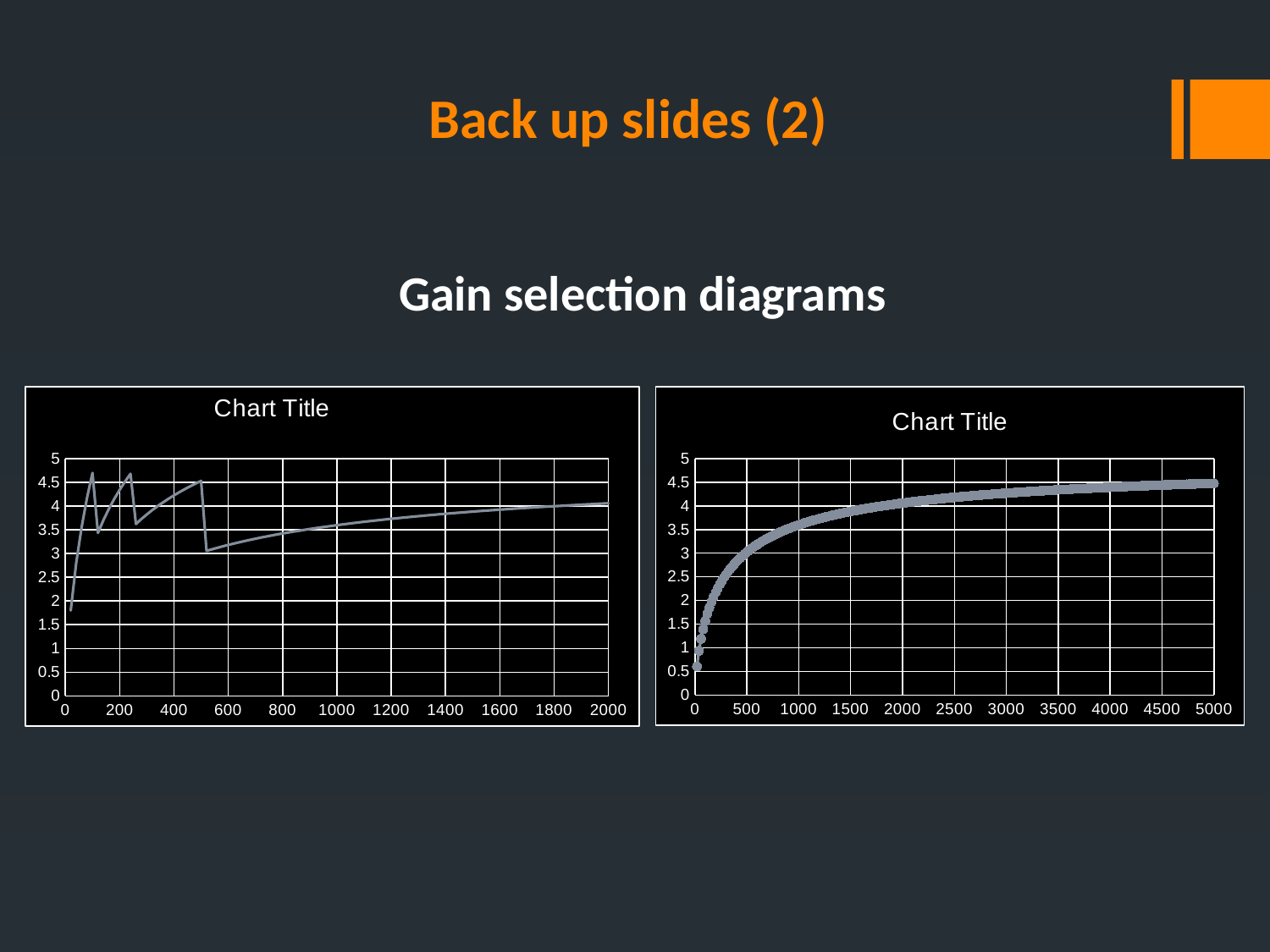

# Back up slides (2)

Gain selection diagrams

### Chart:

| Category |  |
|---|---|

### Chart:

| Category |  |
|---|---|